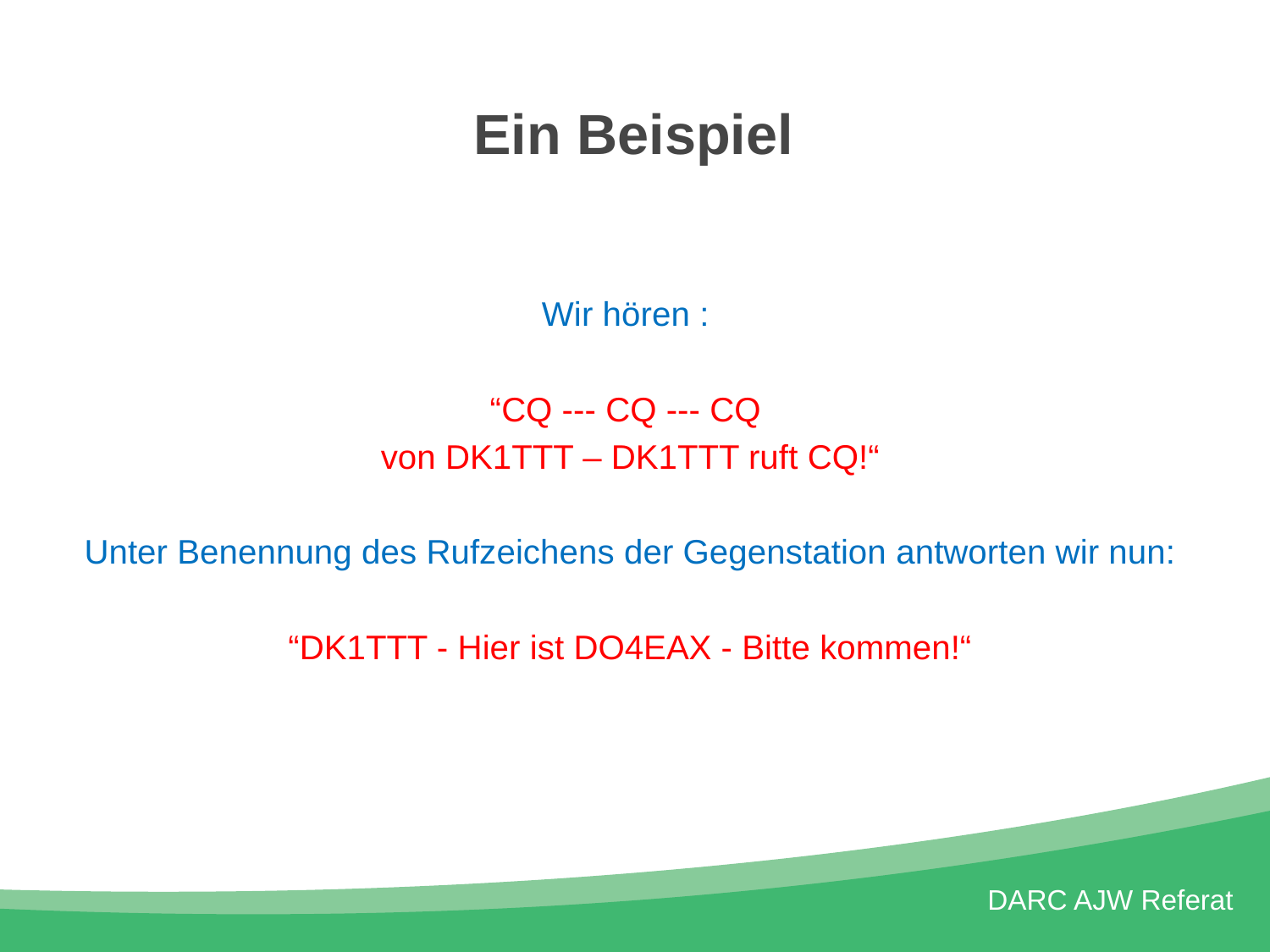

# Ein Beispiel

Wir hören :

“CQ --- CQ --- CQ
von DK1TTT – DK1TTT ruft CQ!“

Unter Benennung des Rufzeichens der Gegenstation antworten wir nun:

“DK1TTT - Hier ist DO4EAX - Bitte kommen!“